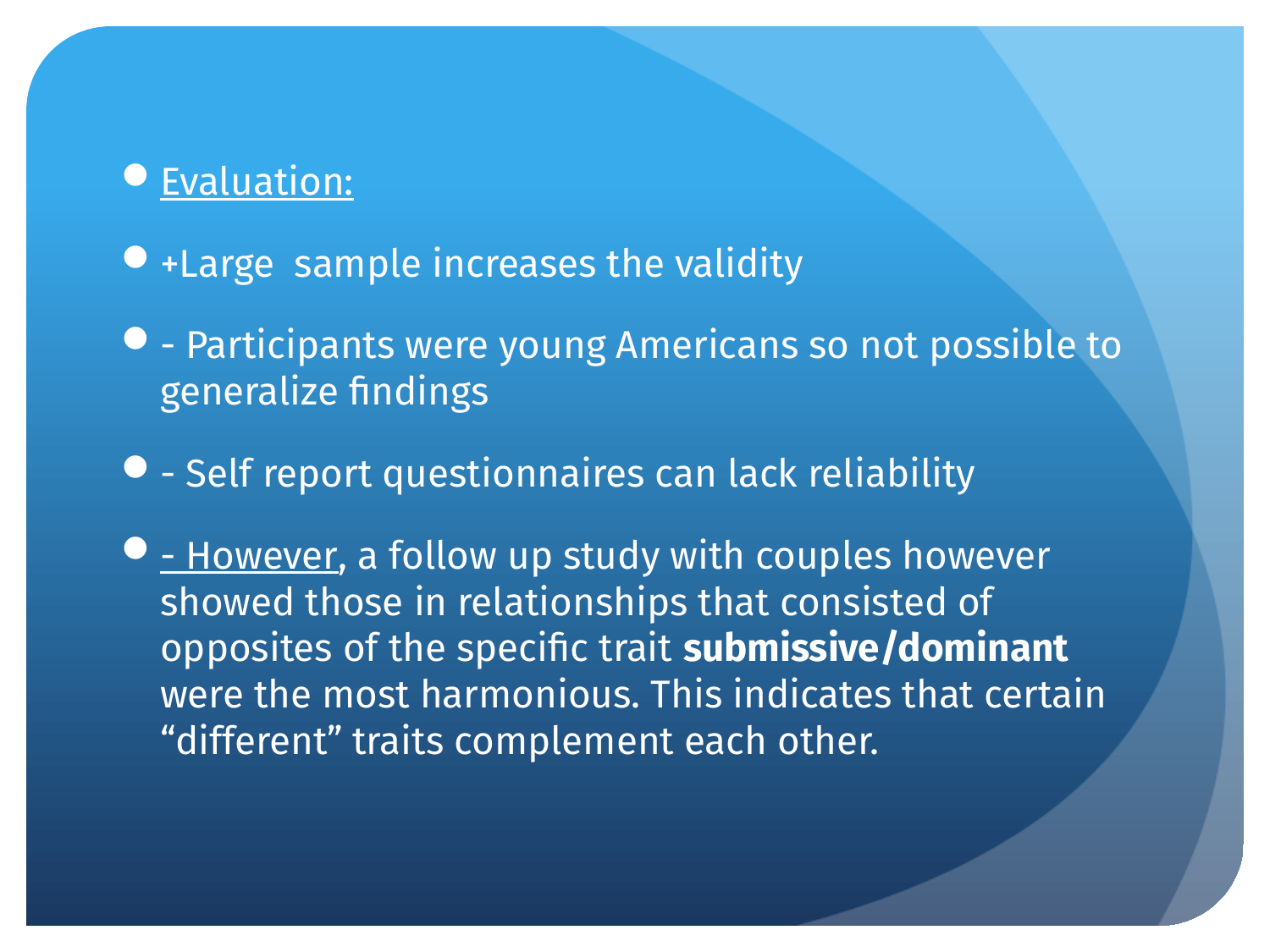

Evaluation:
+Large  sample increases the validity
- Participants were young Americans so not possible to generalize findings
- Self report questionnaires can lack reliability
- However, a follow up study with couples however showed those in relationships that consisted of opposites of the specific trait submissive/dominant were the most harmonious. This indicates that certain “different” traits complement each other.